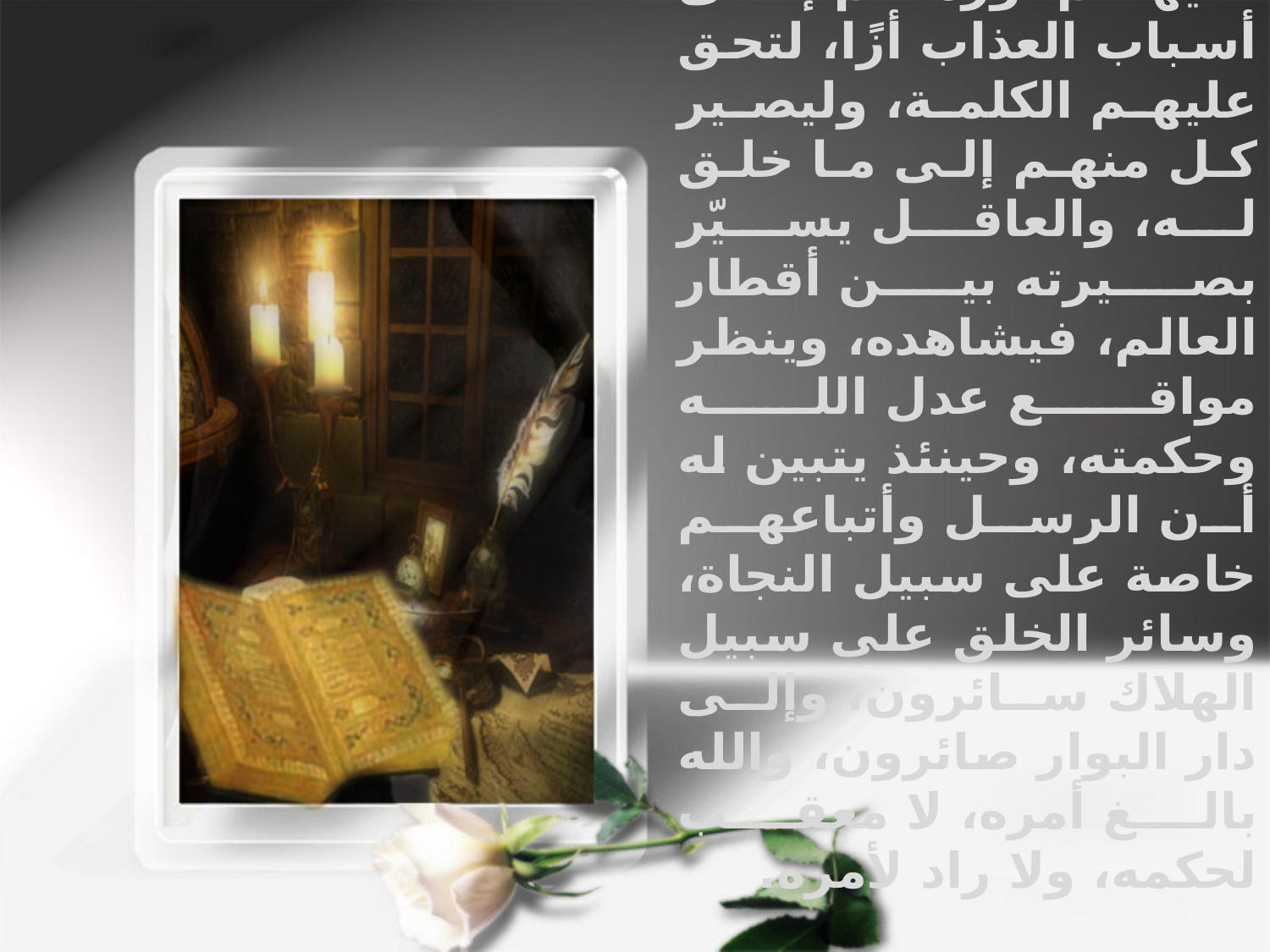

وتارة بمنع بركات السماء والأرض عنهم، وتارة بتسليط الشياطين عليهم تؤزهم إلى أسباب العذاب أزًا، لتحق عليهم الكلمة، وليصير كل منهم إلى ما خلق له، والعاقل يسيّر بصيرته بين أقطار العالم، فيشاهده، وينظر مواقع عدل الله وحكمته، وحينئذ يتبين له أن الرسل وأتباعهم خاصة على سبيل النجاة، وسائر الخلق على سبيل الهلاك سائرون، وإلى دار البوار صائرون، والله بالغ أمره، لا معقب لحكمه، ولا راد لأمره.